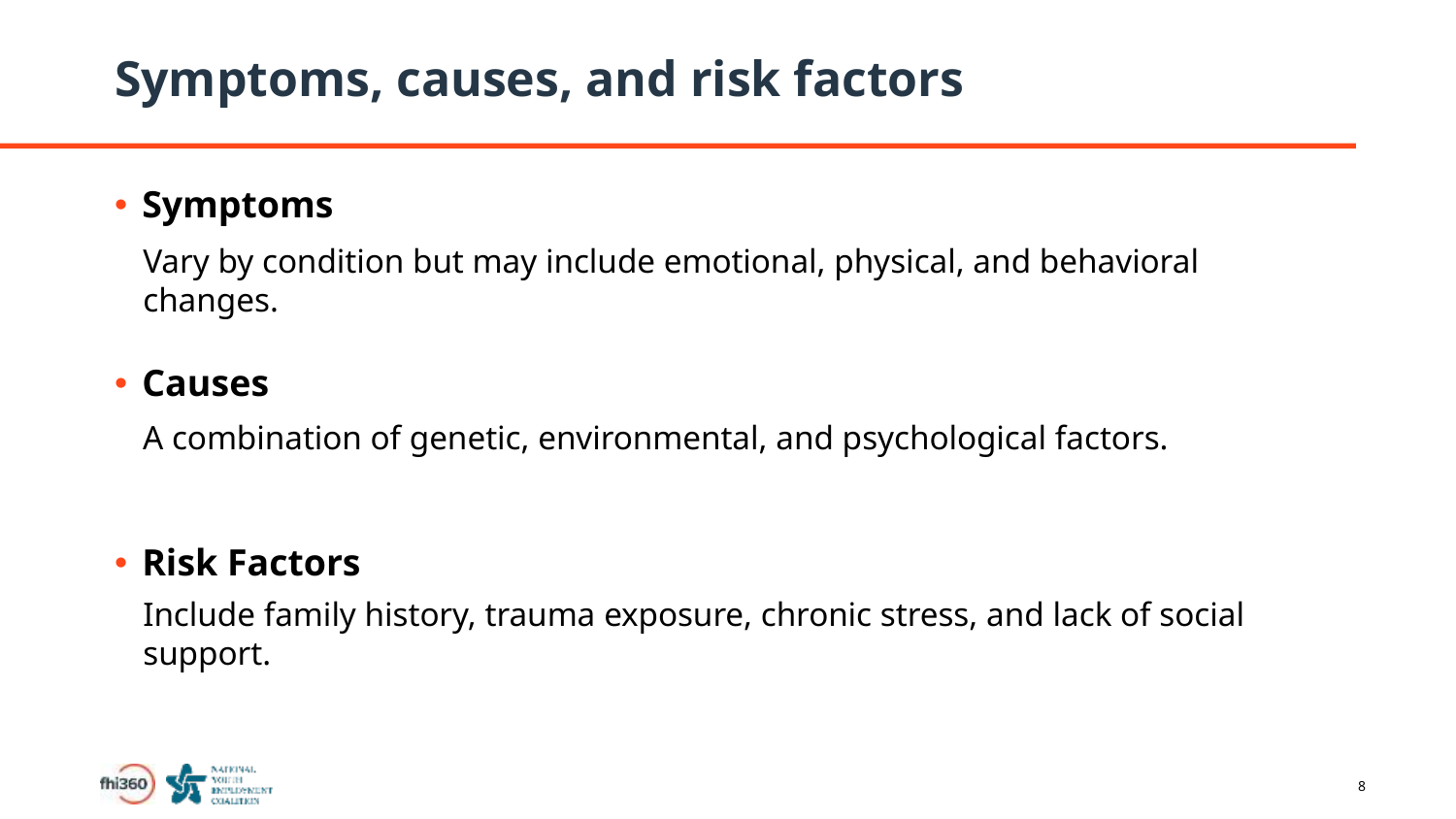

# Symptoms, causes, and risk factors
Symptoms

Causes

Risk Factors
Vary by condition but may include emotional, physical, and behavioral changes.

A combination of genetic, environmental, and psychological factors.
Include family history, trauma exposure, chronic stress, and lack of social support.